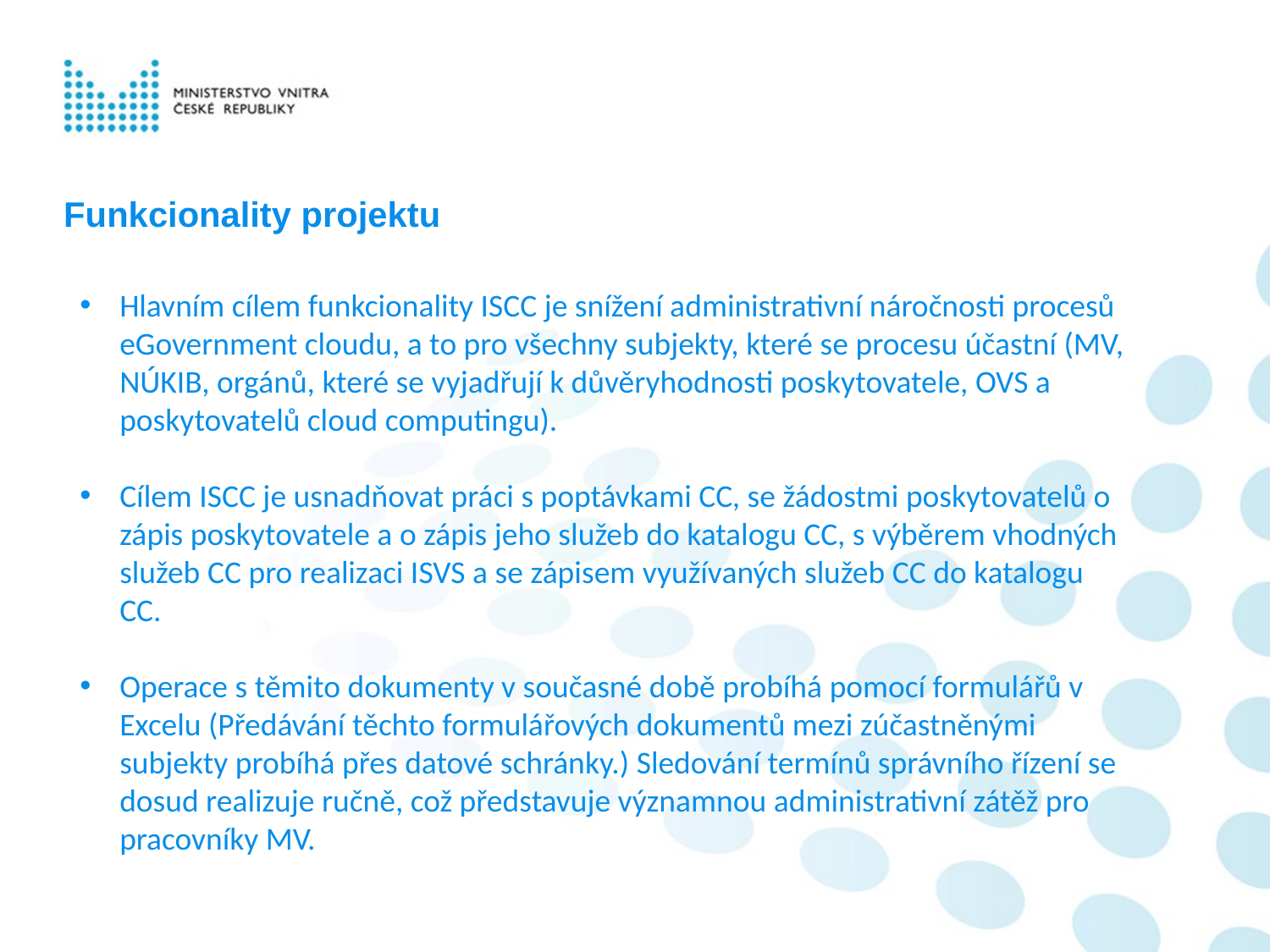

#
Funkcionality projektu
Hlavním cílem funkcionality ISCC je snížení administrativní náročnosti procesů eGovernment cloudu, a to pro všechny subjekty, které se procesu účastní (MV, NÚKIB, orgánů, které se vyjadřují k důvěryhodnosti poskytovatele, OVS a poskytovatelů cloud computingu).

Cílem ISCC je usnadňovat práci s poptávkami CC, se žádostmi poskytovatelů o zápis poskytovatele a o zápis jeho služeb do katalogu CC, s výběrem vhodných služeb CC pro realizaci ISVS a se zápisem využívaných služeb CC do katalogu CC.

Operace s těmito dokumenty v současné době probíhá pomocí formulářů v Excelu (Předávání těchto formulářových dokumentů mezi zúčastněnými subjekty probíhá přes datové schránky.) Sledování termínů správního řízení se dosud realizuje ručně, což představuje významnou administrativní zátěž pro pracovníky MV.